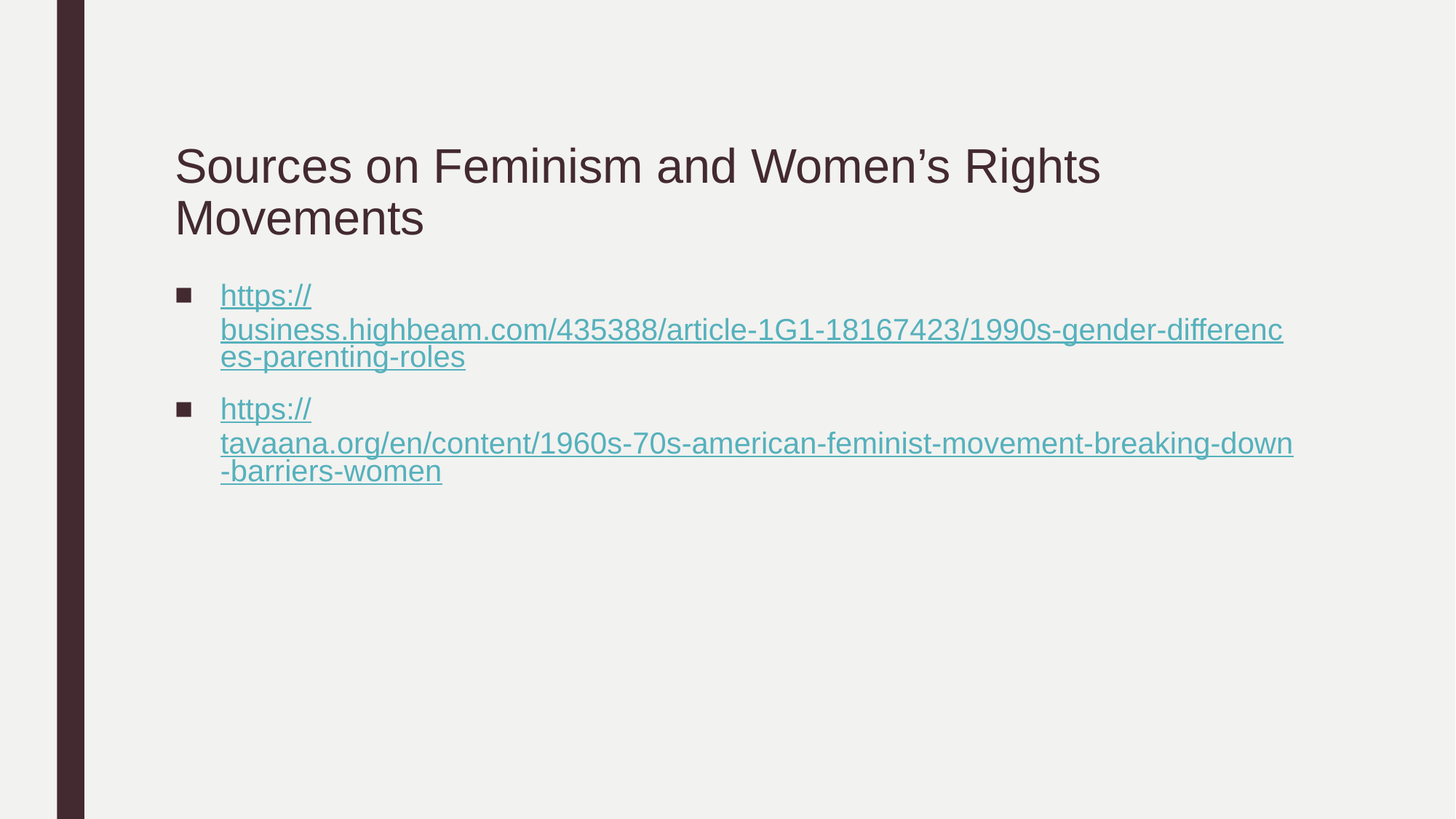

# Sources on Feminism and Women’s Rights Movements
https://business.highbeam.com/435388/article-1G1-18167423/1990s-gender-differences-parenting-roles
https://tavaana.org/en/content/1960s-70s-american-feminist-movement-breaking-down-barriers-women